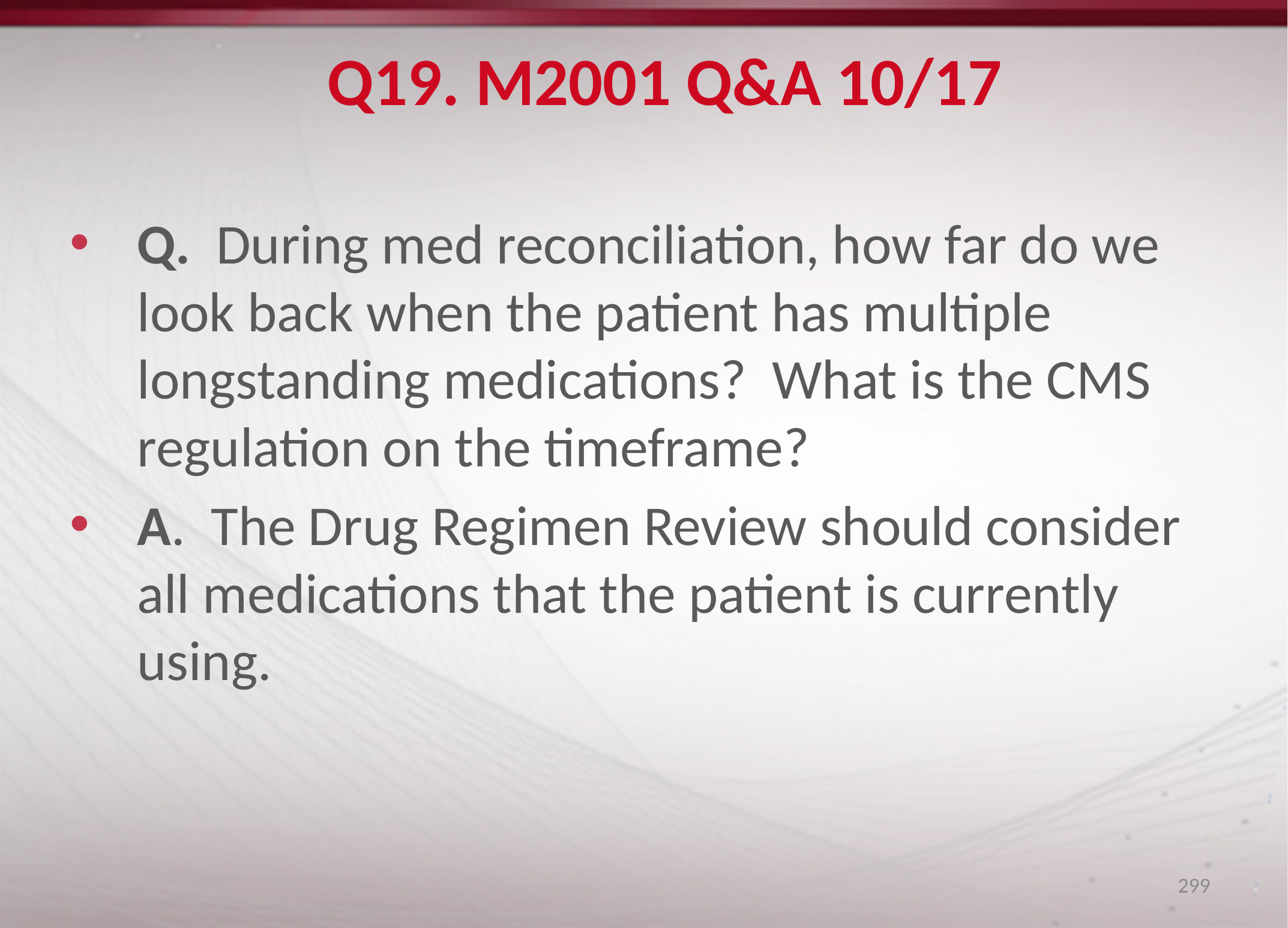

# Q19. M2001 Q&A 10/17
Q.  During med reconciliation, how far do we look back when the patient has multiple longstanding medications?  What is the CMS regulation on the timeframe?
A.  The Drug Regimen Review should consider all medications that the patient is currently using.
299